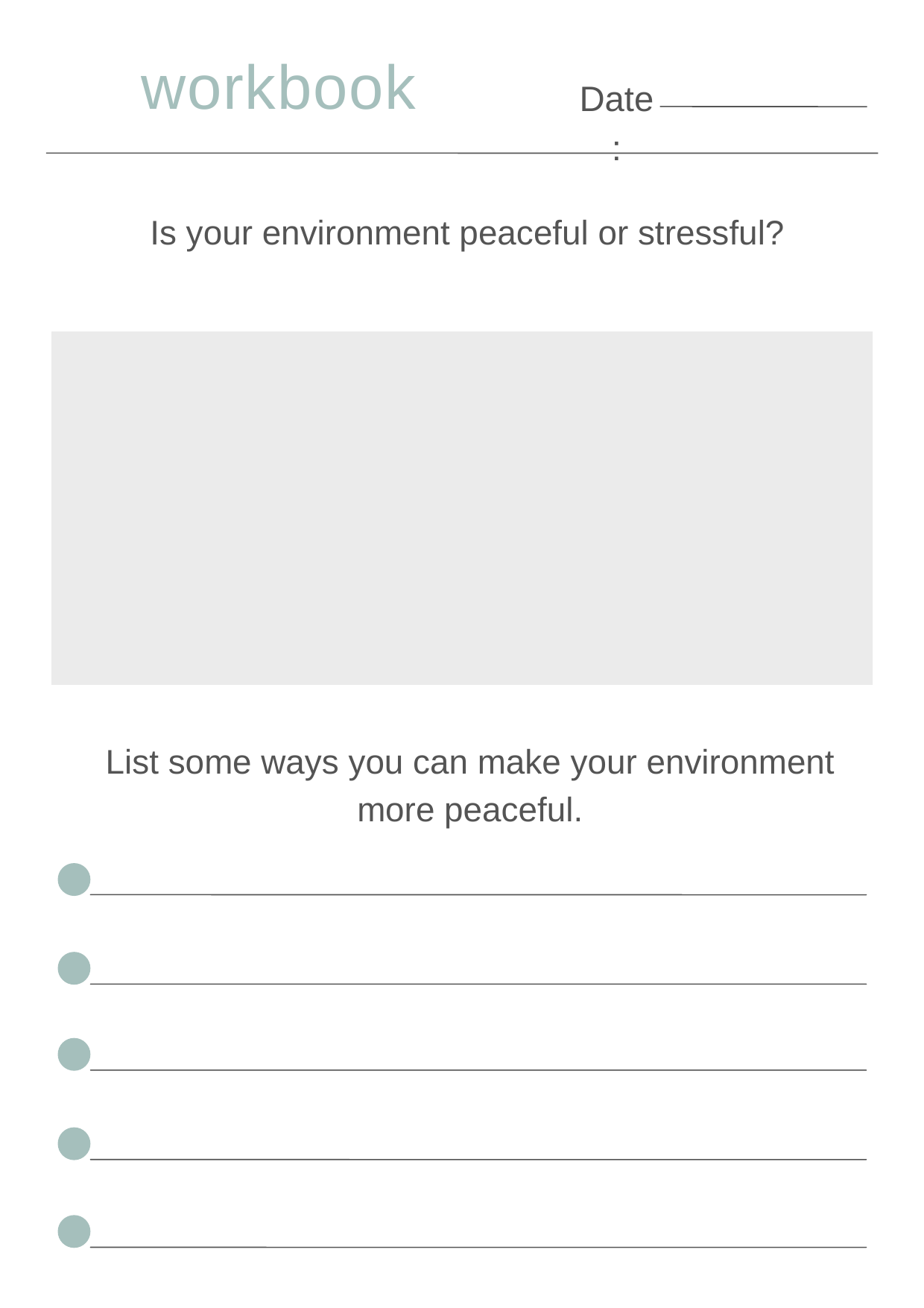

workbook
Date:

Is your environment peaceful or stressful?

List some ways you can make your environment more peaceful.